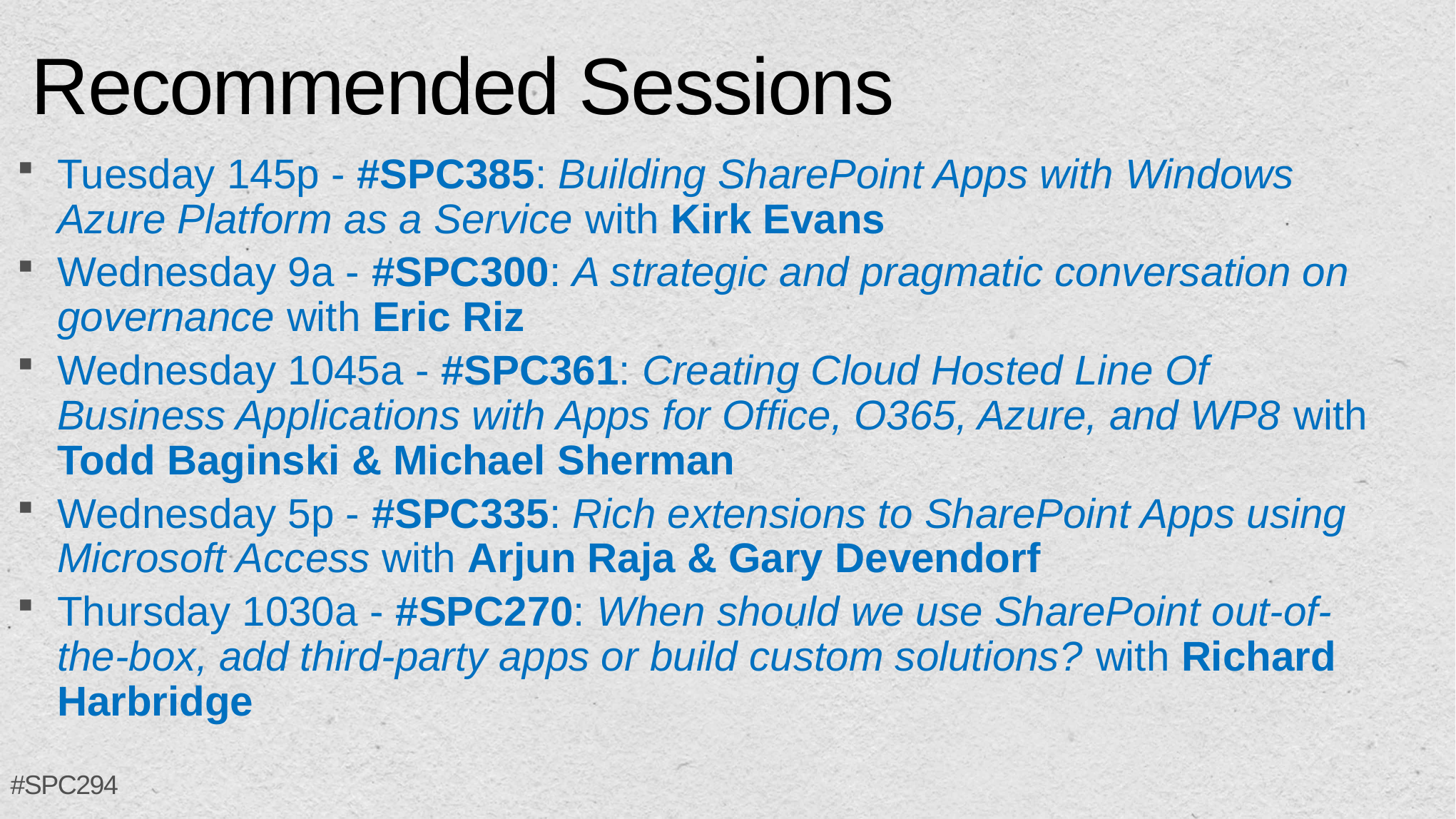

Recommended Sessions
Tuesday 145p - #SPC385: Building SharePoint Apps with Windows Azure Platform as a Service with Kirk Evans
Wednesday 9a - #SPC300: A strategic and pragmatic conversation on governance with Eric Riz
Wednesday 1045a - #SPC361: Creating Cloud Hosted Line Of Business Applications with Apps for Office, O365, Azure, and WP8 with Todd Baginski & Michael Sherman
Wednesday 5p - #SPC335: Rich extensions to SharePoint Apps using Microsoft Access with Arjun Raja & Gary Devendorf
Thursday 1030a - #SPC270: When should we use SharePoint out-of-the-box, add third-party apps or build custom solutions? with Richard Harbridge